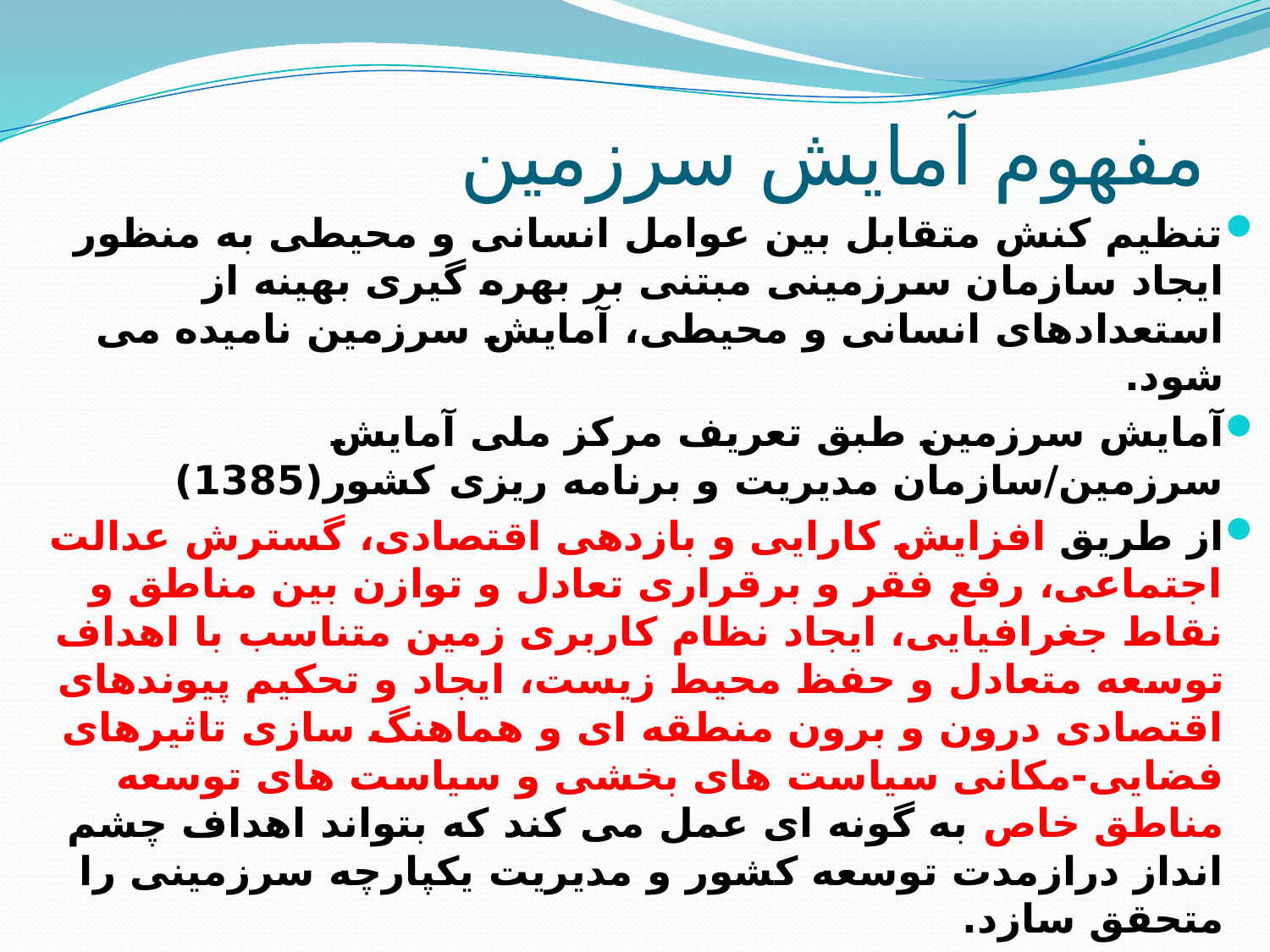

# مفهوم آمایش سرزمین
تنظیم کنش متقابل بین عوامل انسانی و محیطی به منظور ایجاد سازمان سرزمینی مبتنی بر بهره گیری بهینه از استعدادهای انسانی و محیطی، آمایش سرزمین نامیده می شود.
آمایش سرزمین طبق تعریف مرکز ملی آمایش سرزمین/سازمان مدیریت و برنامه ریزی کشور(1385)
از طریق افزایش کارایی و بازدهی اقتصادی، گسترش عدالت اجتماعی، رفع فقر و برقراری تعادل و توازن بین مناطق و نقاط جغرافیایی، ایجاد نظام کاربری زمین متناسب با اهداف توسعه متعادل و حفظ محیط زیست، ایجاد و تحکیم پیوندهای اقتصادی درون و برون منطقه ای و هماهنگ سازی تاثیرهای فضایی-مکانی سیاست های بخشی و سیاست های توسعه مناطق خاص به گونه ای عمل می کند که بتواند اهداف چشم انداز درازمدت توسعه کشور و مدیریت یکپارچه سرزمینی را متحقق سازد.